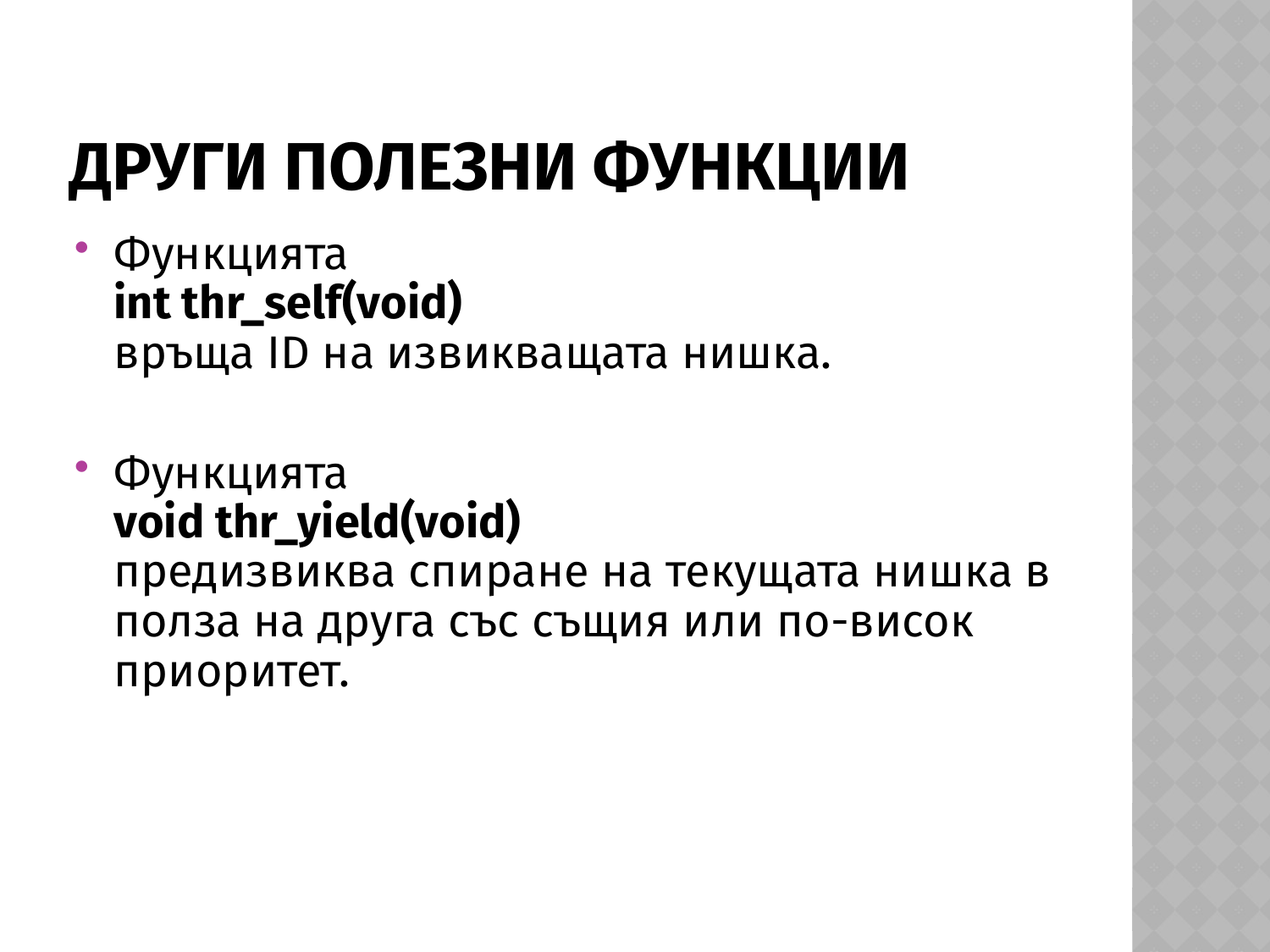

# Други полезни функции
Функцията
int thr_self(void)
връща ID на извикващата нишка.

Функцията
void thr_yield(void)
предизвиква спиране на текущата нишка в полза на друга със същия или по-висок приоритет.